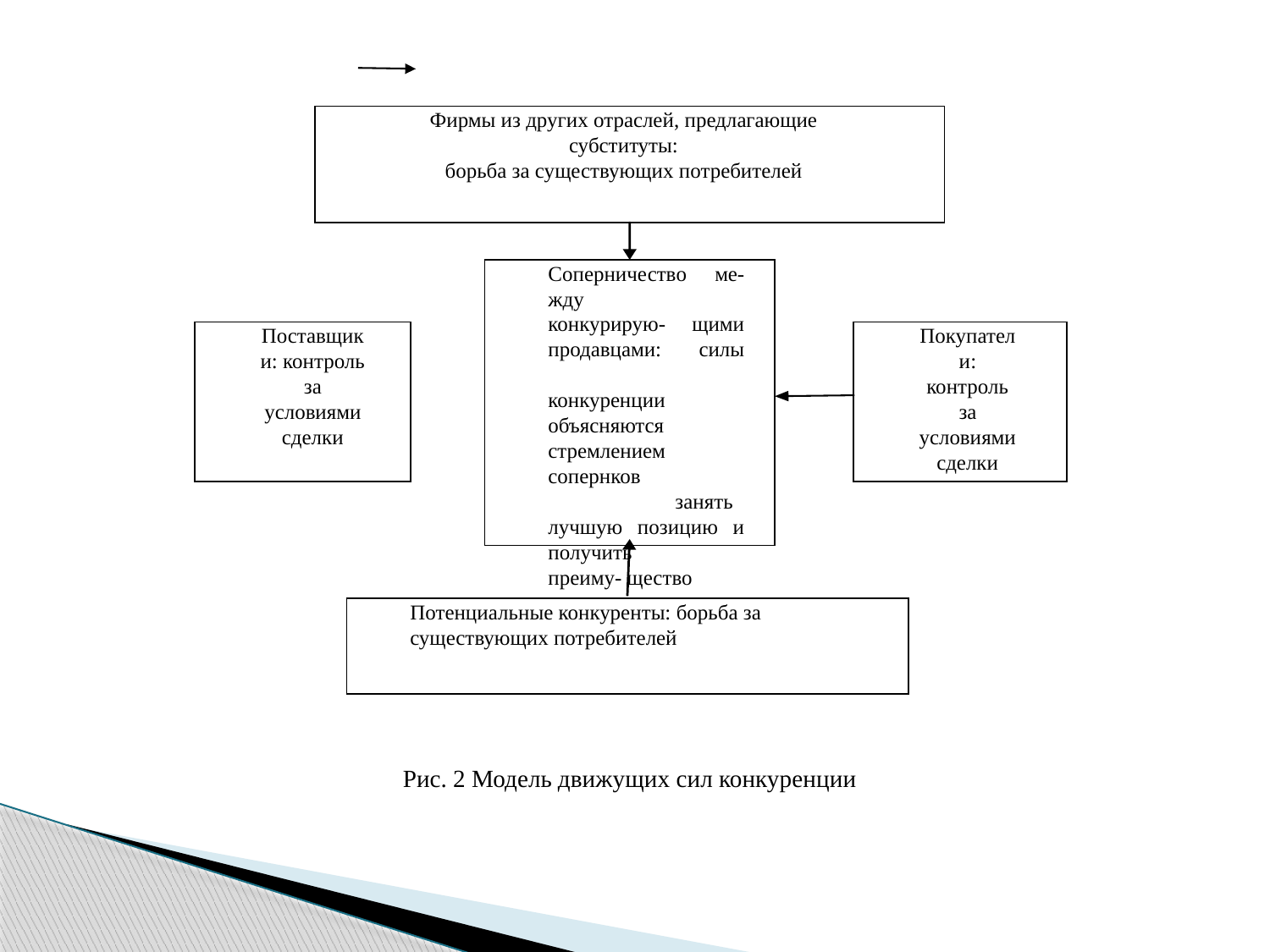

Фирмы из других отраслей, предлагающие субституты:
борьба за существующих потребителей

Соперничество ме- жду	конкурирую- щими продавцами: силы	конкуренции объясняются стремлением сопернков		занять лучшую позицию и получить	преиму- щество
Поставщики: контроль за условиями сделки
Покупатели: контроль за условиями сделки

Потенциальные конкуренты: борьба за существующих потребителей
Рис. 2 Модель движущих сил конкуренции